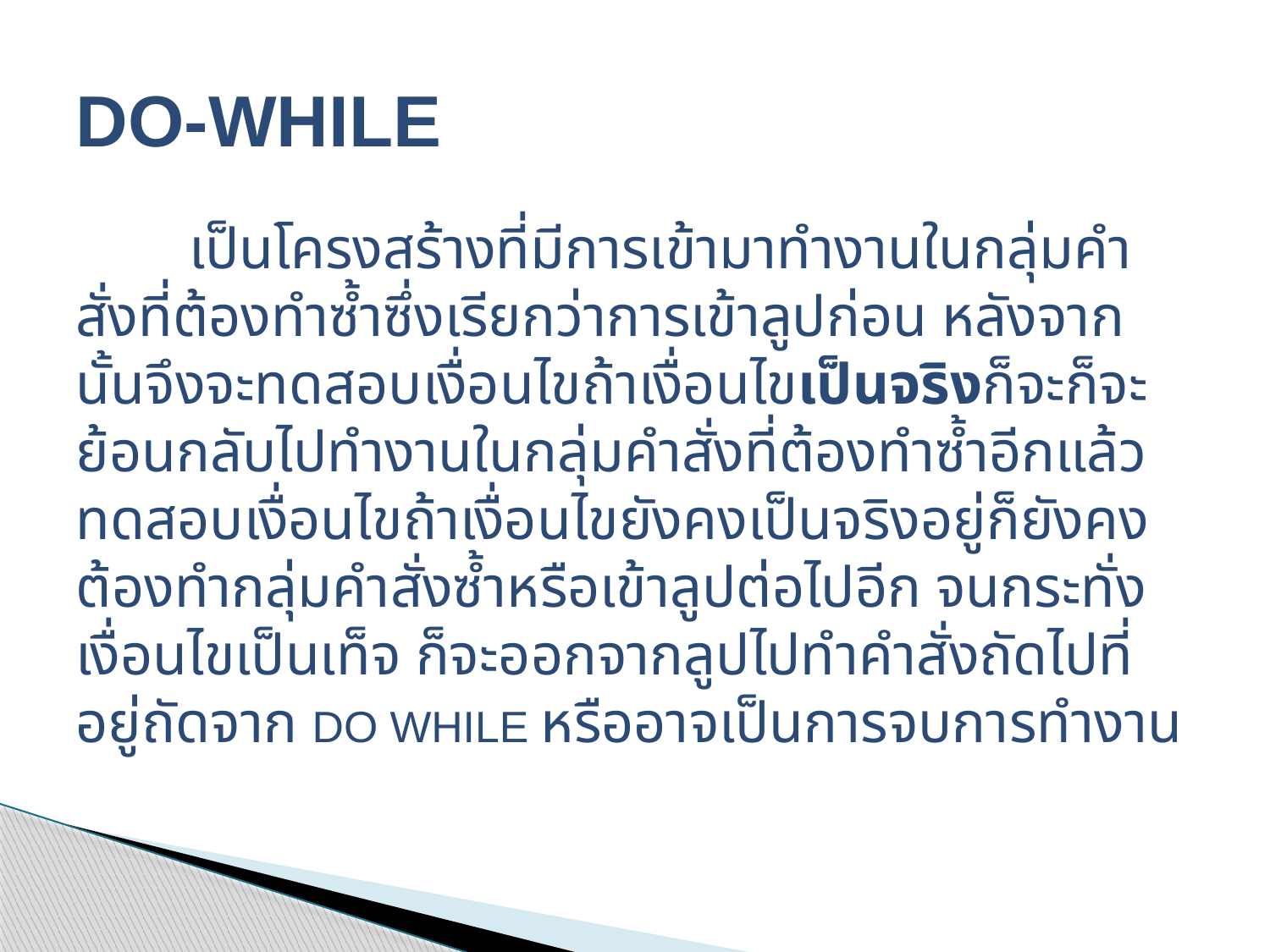

# DO-WHILE
	เป็นโครงสร้างที่มีการเข้ามาทำงานในกลุ่มคำสั่งที่ต้องทำซ้ำซึ่งเรียกว่าการเข้าลูปก่อน หลังจากนั้นจึงจะทดสอบเงื่อนไขถ้าเงื่อนไขเป็นจริงก็จะก็จะย้อนกลับไปทำงานในกลุ่มคำสั่งที่ต้องทำซ้ำอีกแล้วทดสอบเงื่อนไขถ้าเงื่อนไขยังคงเป็นจริงอยู่ก็ยังคงต้องทำกลุ่มคำสั่งซ้ำหรือเข้าลูปต่อไปอีก จนกระทั่งเงื่อนไขเป็นเท็จ ก็จะออกจากลูปไปทำคำสั่งถัดไปที่อยู่ถัดจาก DO WHILE หรืออาจเป็นการจบการทำงาน